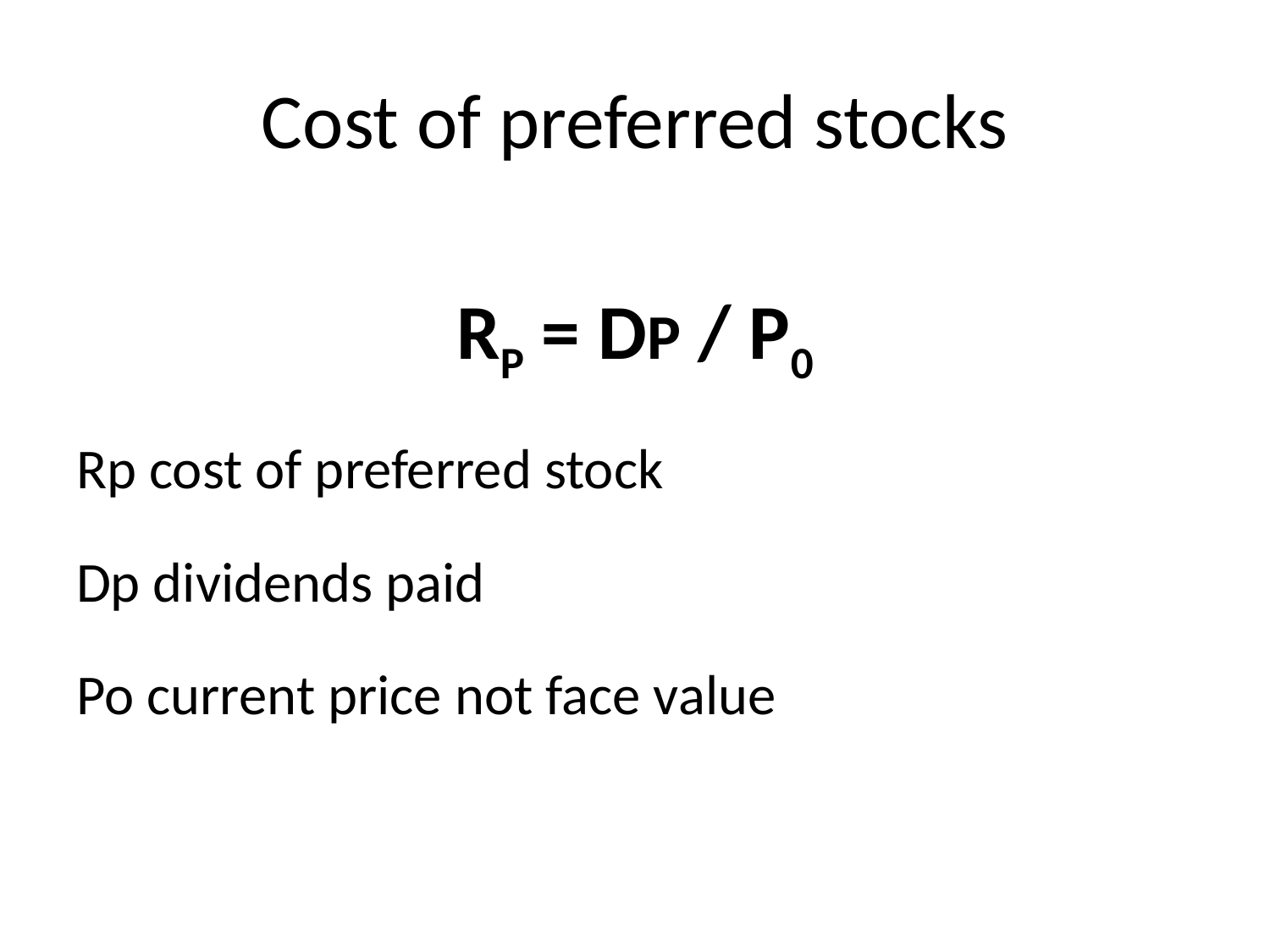

# Cost of preferred stocks
RP = DP / P0
Rp cost of preferred stock
Dp dividends paid
Po current price not face value